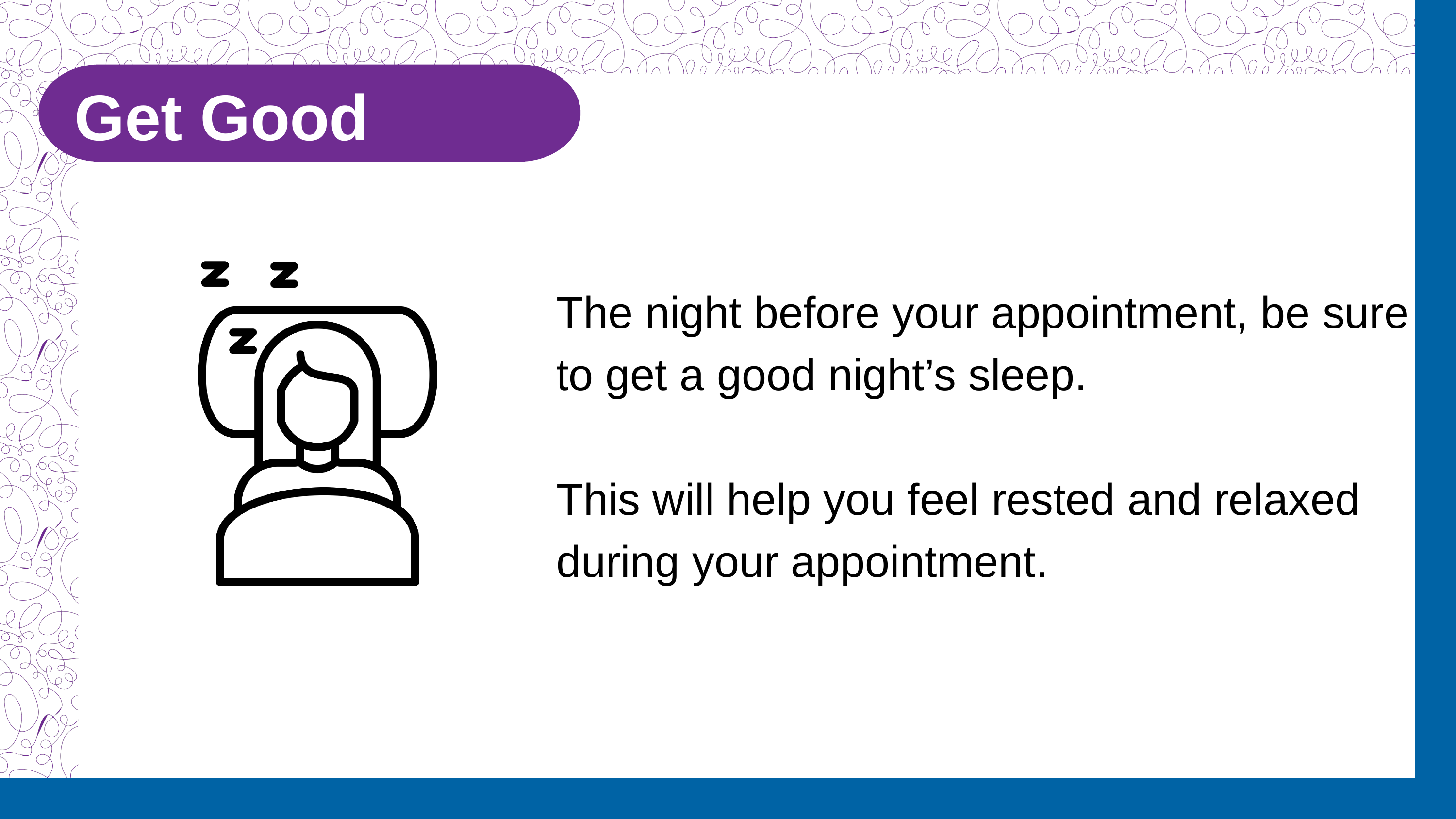

Get Good Sleep

The night before your appointment, be sure to get a good night’s sleep.

This will help you feel rested and relaxed during your appointment.